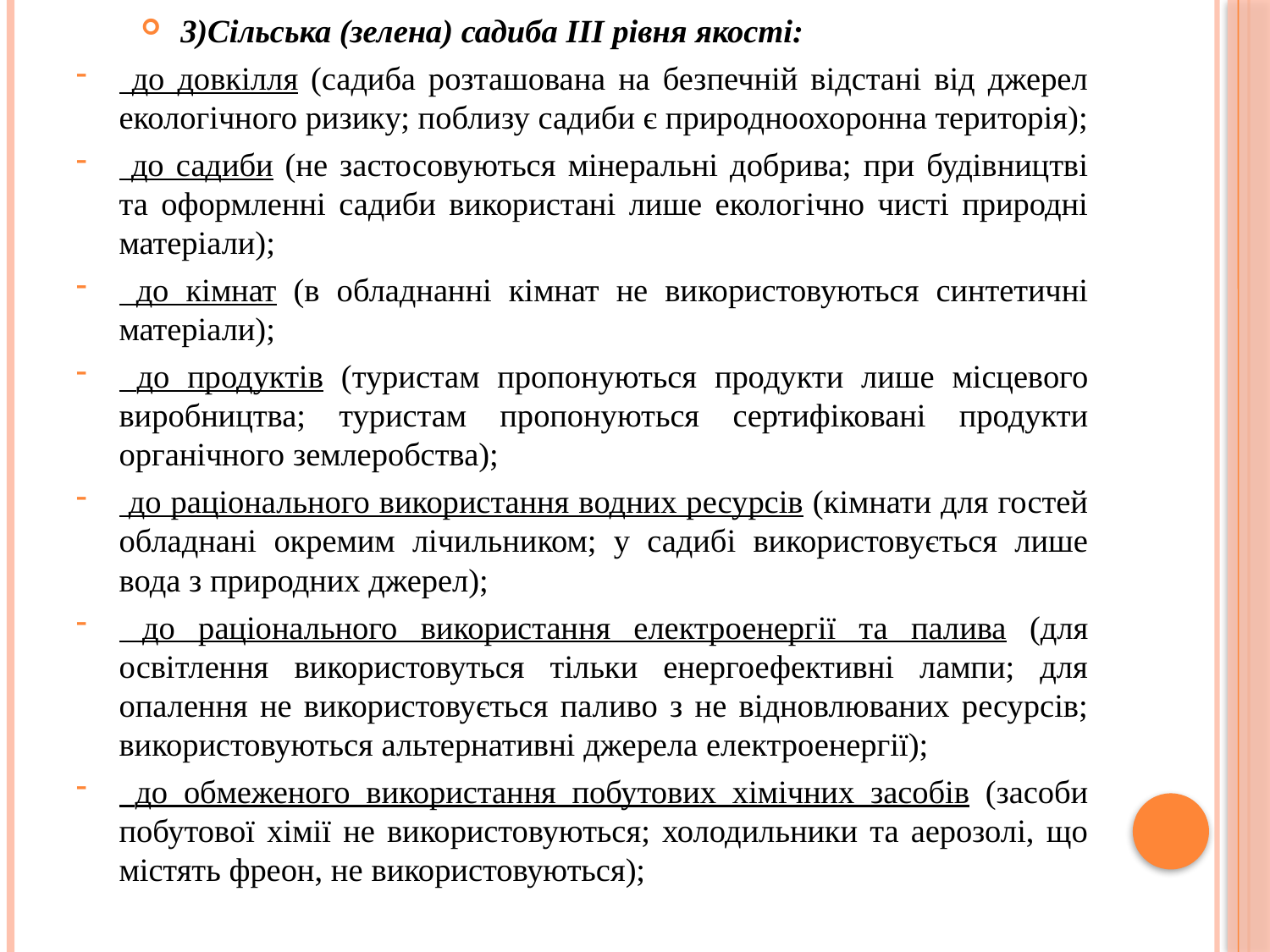

3)Сільська (зелена) садиба ІІІ рівня якості:
 до довкілля (садиба розташована на безпечній відстані від джерел екологічного ризику; поблизу садиби є природноохоронна територія);
 до садиби (не застосовуються мінеральні добрива; при будівництві та оформленні садиби використані лише екологічно чисті природні матеріали);
 до кімнат (в обладнанні кімнат не використовуються синтетичні матеріали);
 до продуктів (туристам пропонуються продукти лише місцевого виробництва; туристам пропонуються сертифіковані продукти органічного землеробства);
 до раціонального використання водних ресурсів (кімнати для гостей обладнані окремим лічильником; у садибі використовується лише вода з природних джерел);
 до раціонального використання електроенергії та палива (для освітлення використовуться тільки енергоефективні лампи; для опалення не використовується паливо з не відновлюваних ресурсів; використовуються альтернативні джерела електроенергії);
 до обмеженого використання побутових хімічних засобів (засоби побутової хімії не використовуються; холодильники та аерозолі, що містять фреон, не використовуються);